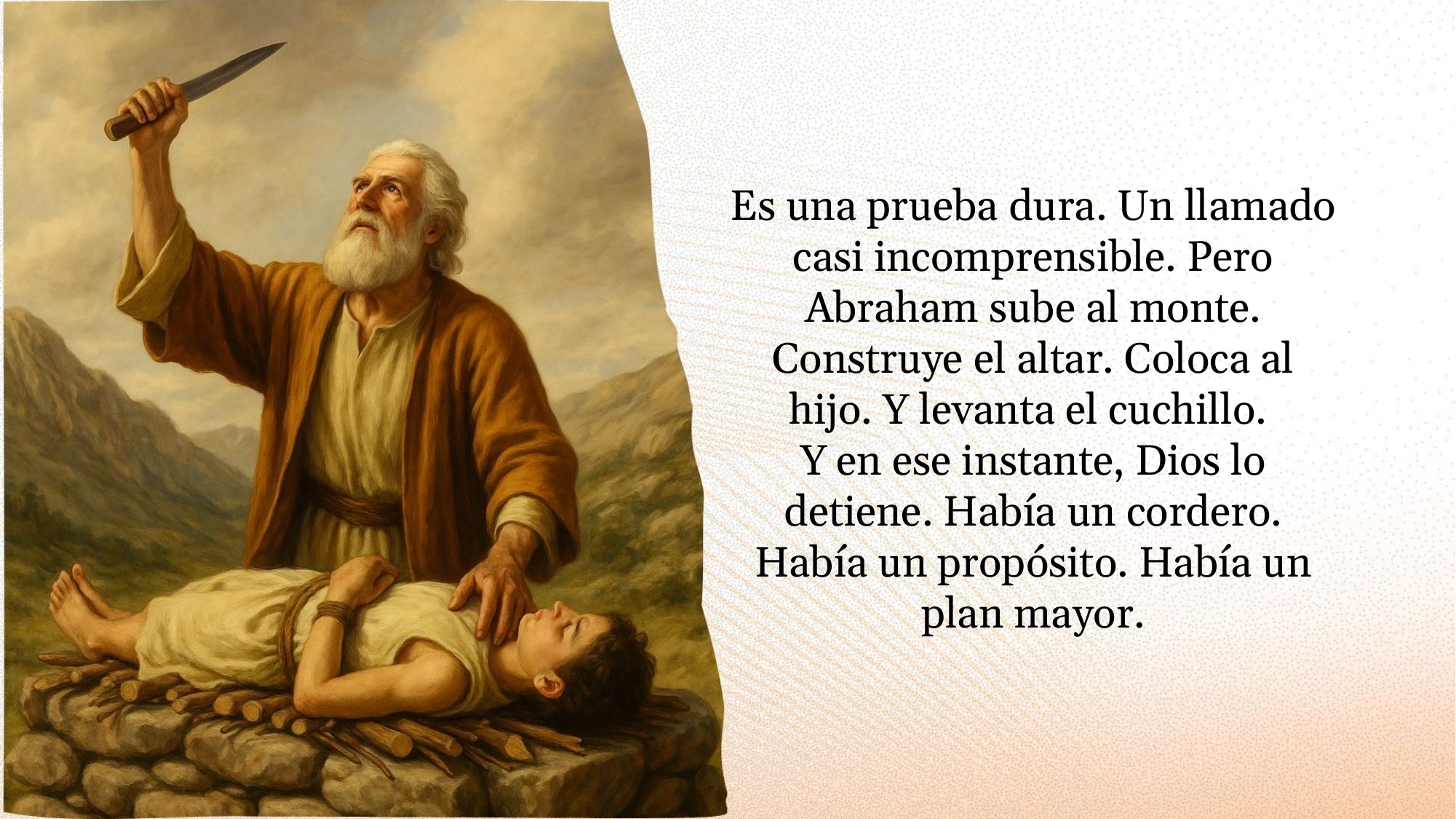

Es una prueba dura. Un llamado casi incomprensible. Pero Abraham sube al monte. Construye el altar. Coloca al hijo. Y levanta el cuchillo.
Y en ese instante, Dios lo detiene. Había un cordero. Había un propósito. Había un plan mayor.